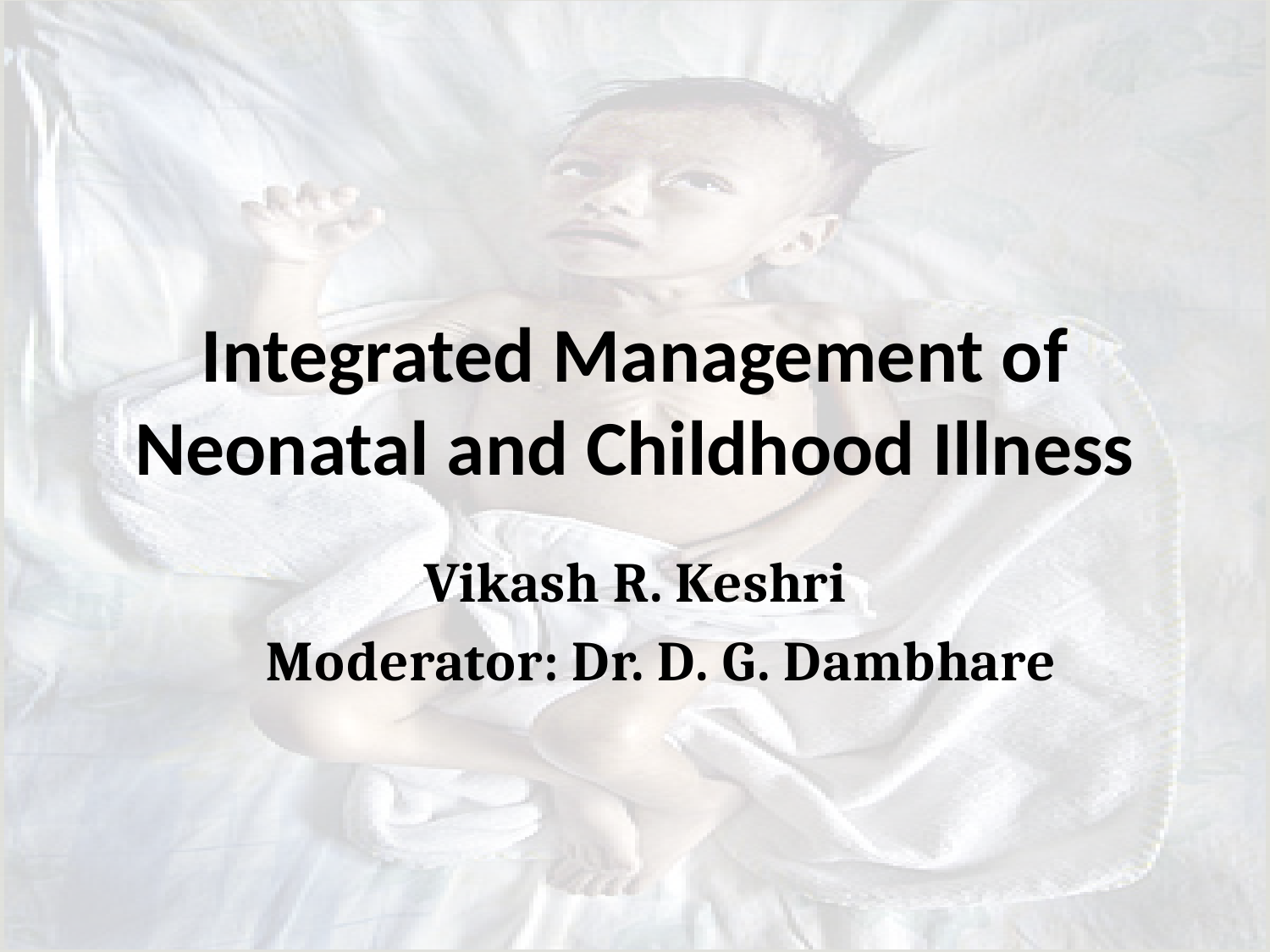

# Integrated Management of Neonatal and Childhood Illness
Vikash R. Keshri
     Moderator: Dr. D. G. Dambhare